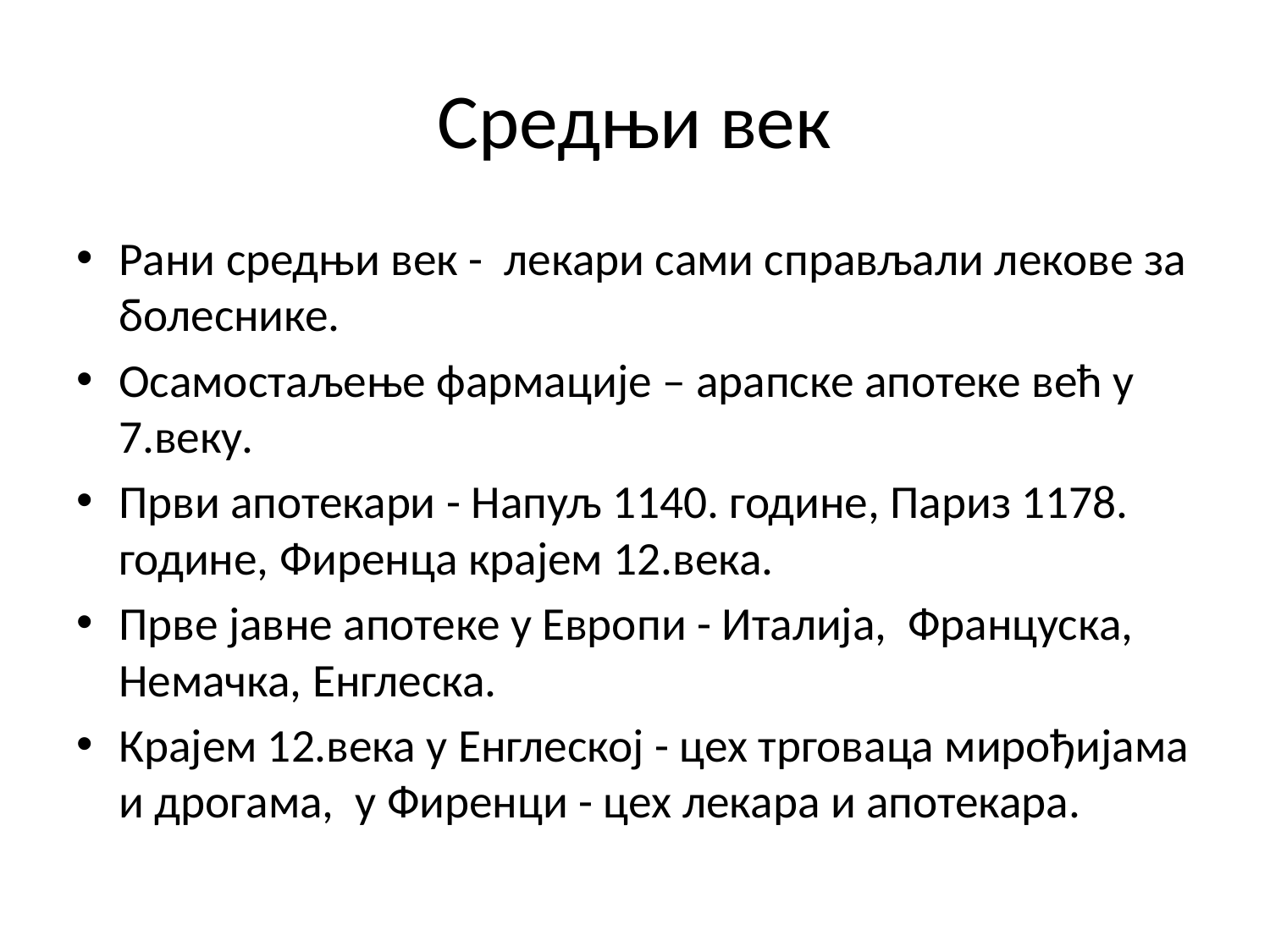

# Средњи век
Рани средњи век -  лекари сами справљали лекове за болеснике.
Осамостаљење фармације – арапске апотеке већ у 7.веку.
Први апотекари - Напуљ 1140. године, Париз 1178. године, Фиренца крајем 12.века.
Прве јавне апотеке у Европи - Италија,  Француска, Немачка, Енглеска.
Крајем 12.века у Енглеској - цех трговаца мирођијама и дрогама,  у Фиренци - цех лекара и апотекара.